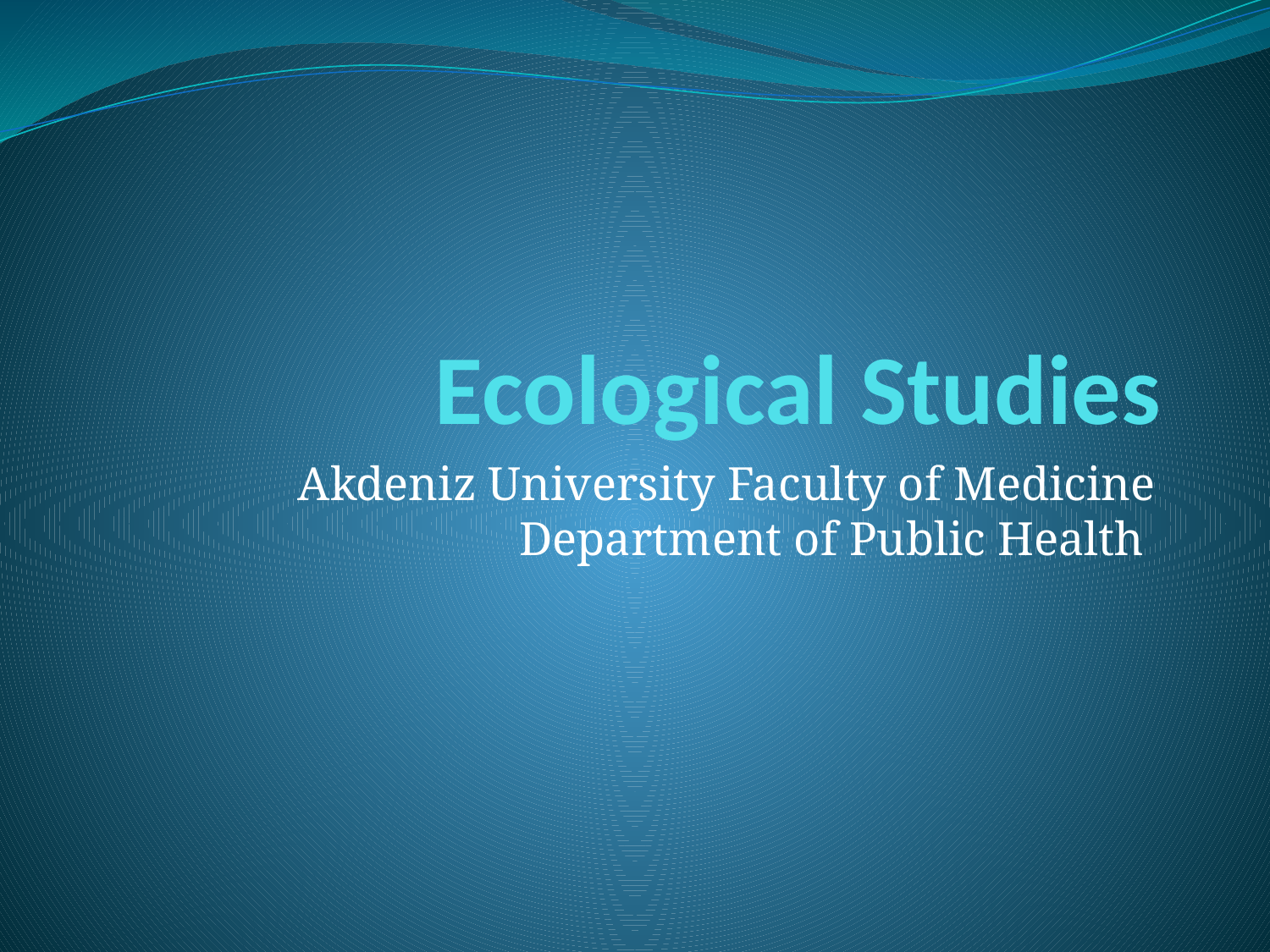

# Ecological Studies
Akdeniz University Faculty of Medicine Department of Public Health